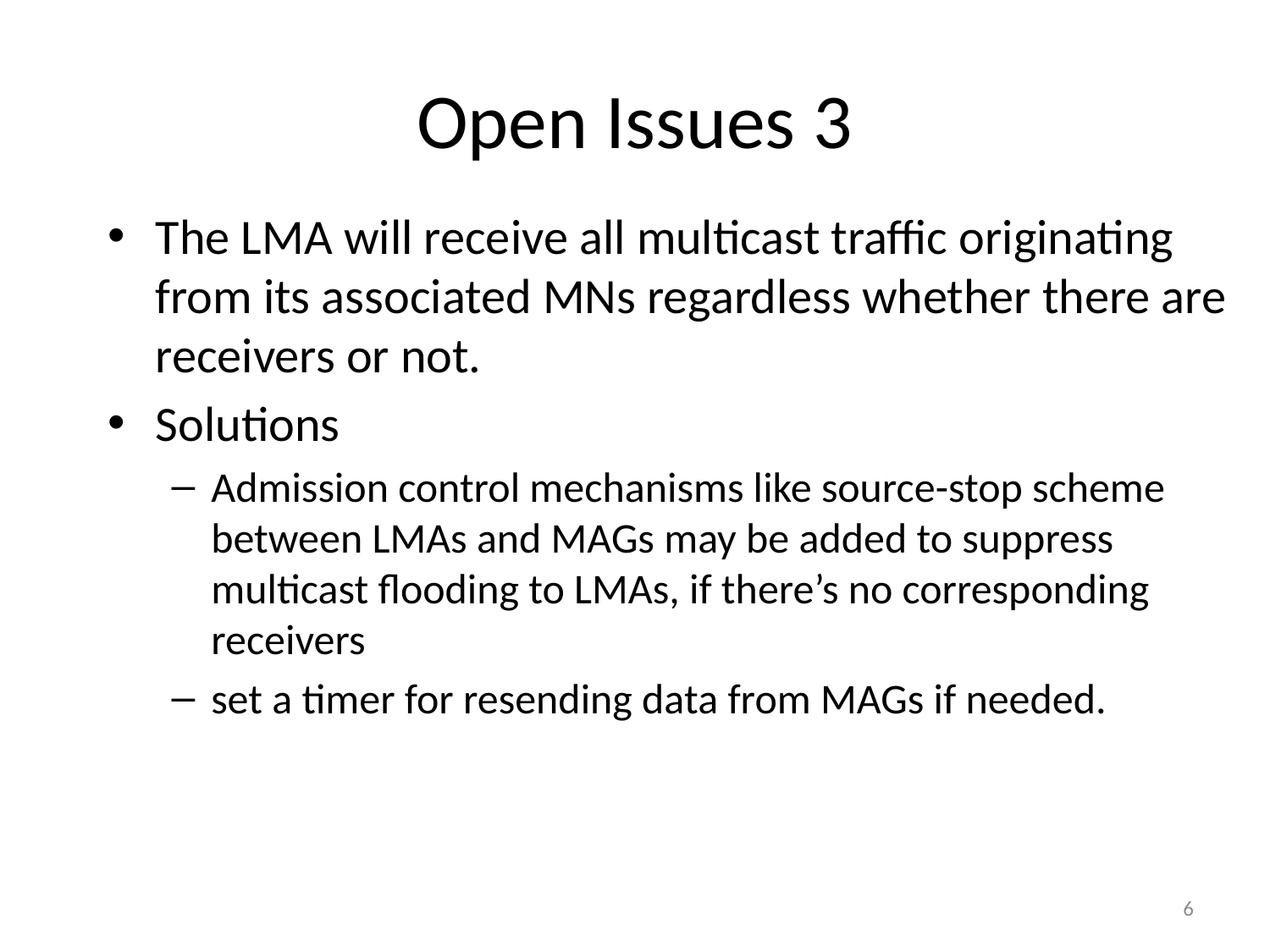

# Open Issues 3
The LMA will receive all multicast traffic originating from its associated MNs regardless whether there are receivers or not.
Solutions
Admission control mechanisms like source-stop scheme between LMAs and MAGs may be added to suppress multicast flooding to LMAs, if there’s no corresponding receivers
set a timer for resending data from MAGs if needed.

6